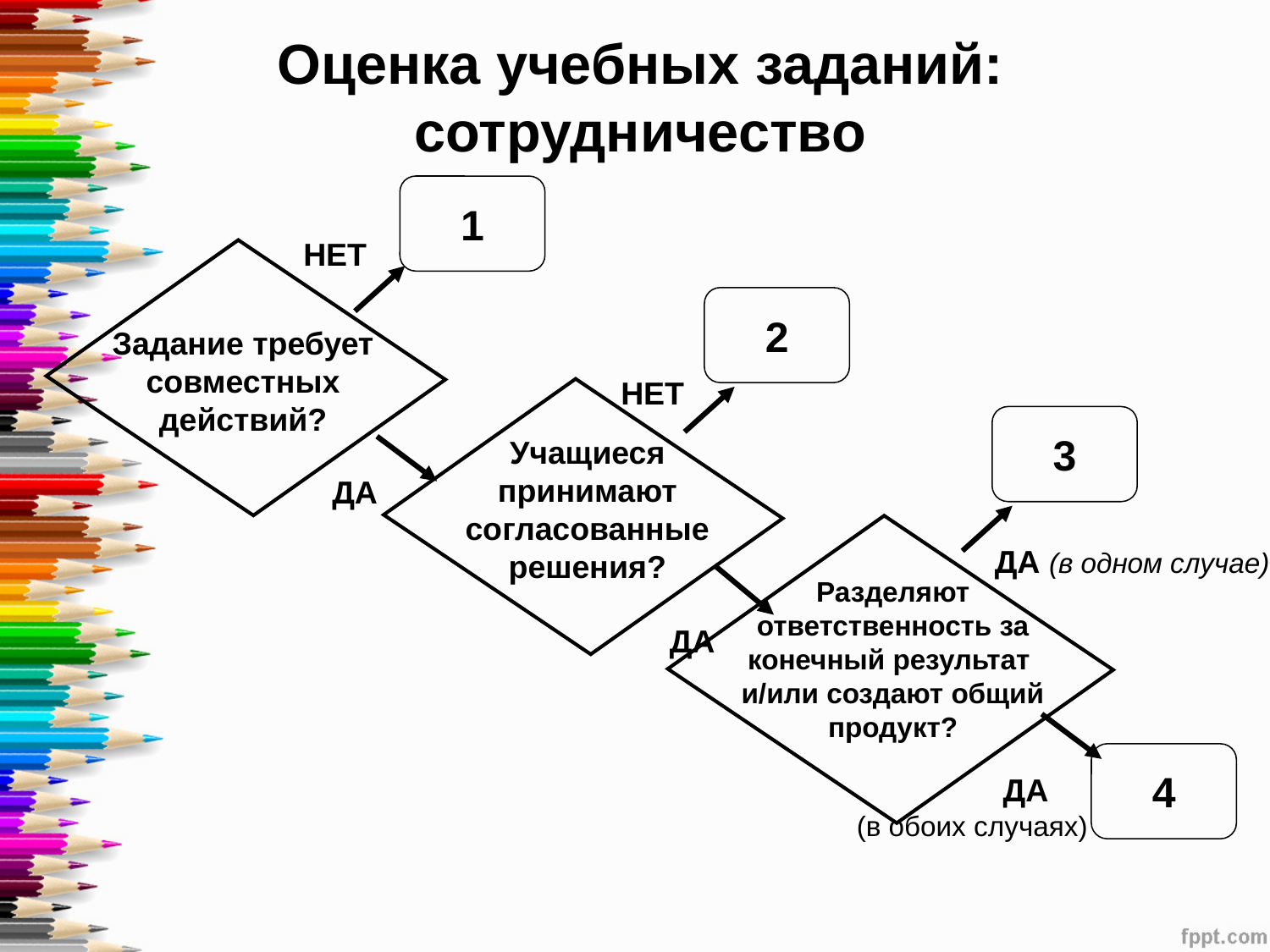

Оценка учебных заданий:
сотрудничество
1
НЕТ

Задание требует совместных действий?
2
НЕТ

Учащиеся принимают согласованные решения?
3

ДА

ДА (в одном случае)

Разделяют ответственность за конечный результат  и/или создают общий продукт?

ДА

4
            ДА
(в обоих случаях)